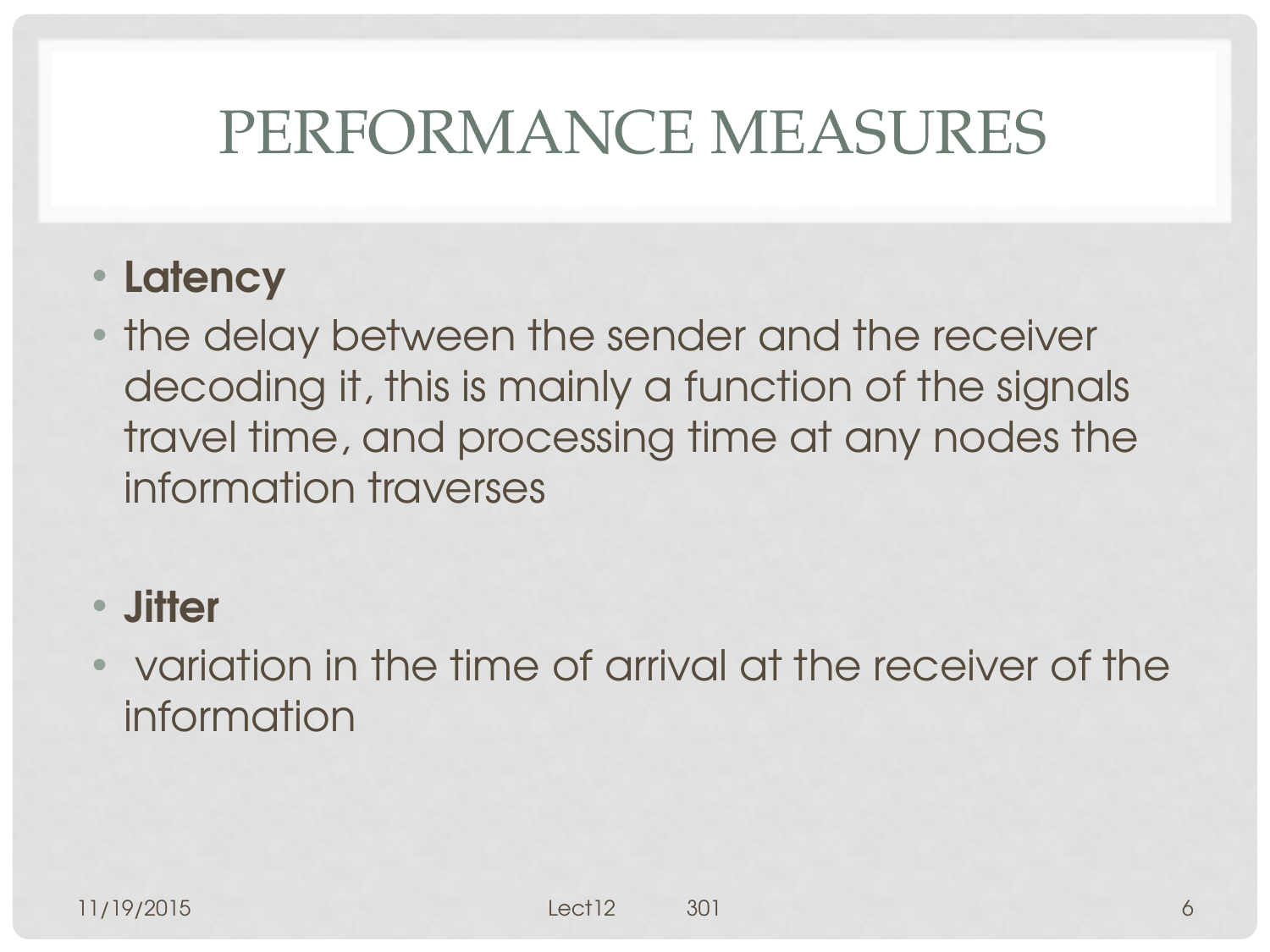

# Performance measures
Latency
the delay between the sender and the receiver decoding it, this is mainly a function of the signals travel time, and processing time at any nodes the information traverses

Jitter
 variation in the time of arrival at the receiver of the information
11/19/2015
Lect12            301
6